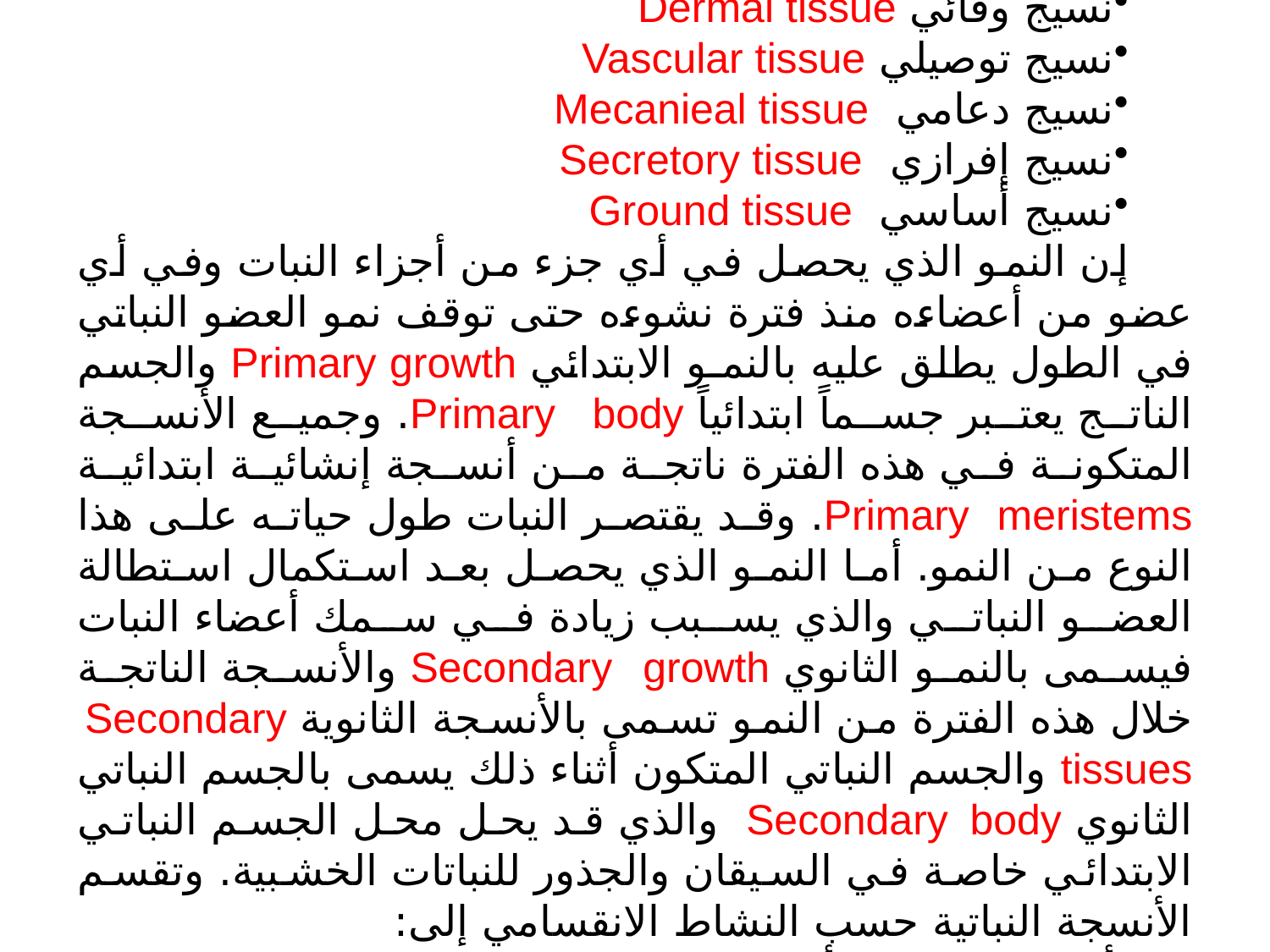

أما بعض العلماء فيقسمون الأنسجة النباتية إلى:
نسيج وقائي Dermal tissue
نسيج توصيلي Vascular tissue
نسيج دعامي  Mecanieal tissue
نسيج إفرازي  Secretory tissue
نسيج أساسي  Ground tissue
إن النمو الذي يحصل في أي جزء من أجزاء النبات وفي أي عضو من أعضاءه منذ فترة نشوءه حتى توقف نمو العضو النباتي في الطول يطلق عليه بالنمـو الابتدائي Primary growth والجسم الناتج يعتبر جسماً ابتدائياً Primary body. وجميع الأنسجة المتكونة في هذه الفترة ناتجة من أنسجة إنشائية ابتدائية Primary meristems. وقد يقتصر النبات طول حياته على هذا النوع من النمو. أما النمو الذي يحصل بعد استكمال استطالة العضو النباتي والذي يسبب زيادة في سمك أعضاء النبات فيسمى بالنمو الثانوي Secondary growth والأنسجة الناتجة خلال هذه الفترة من النمو تسمى بالأنسجة الثانوية Secondary tissues والجسم النباتي المتكون أثناء ذلك يسمى بالجسم النباتي الثانوي Secondary body  والذي قد يحل محل الجسم النباتي الابتدائي خاصة في السيقان والجذور للنباتات الخشبية. وتقسم الأنسجة النباتية حسب النشاط الانقسامي إلى:
 أنسجة إنشائية وأنسجة مستديمة.